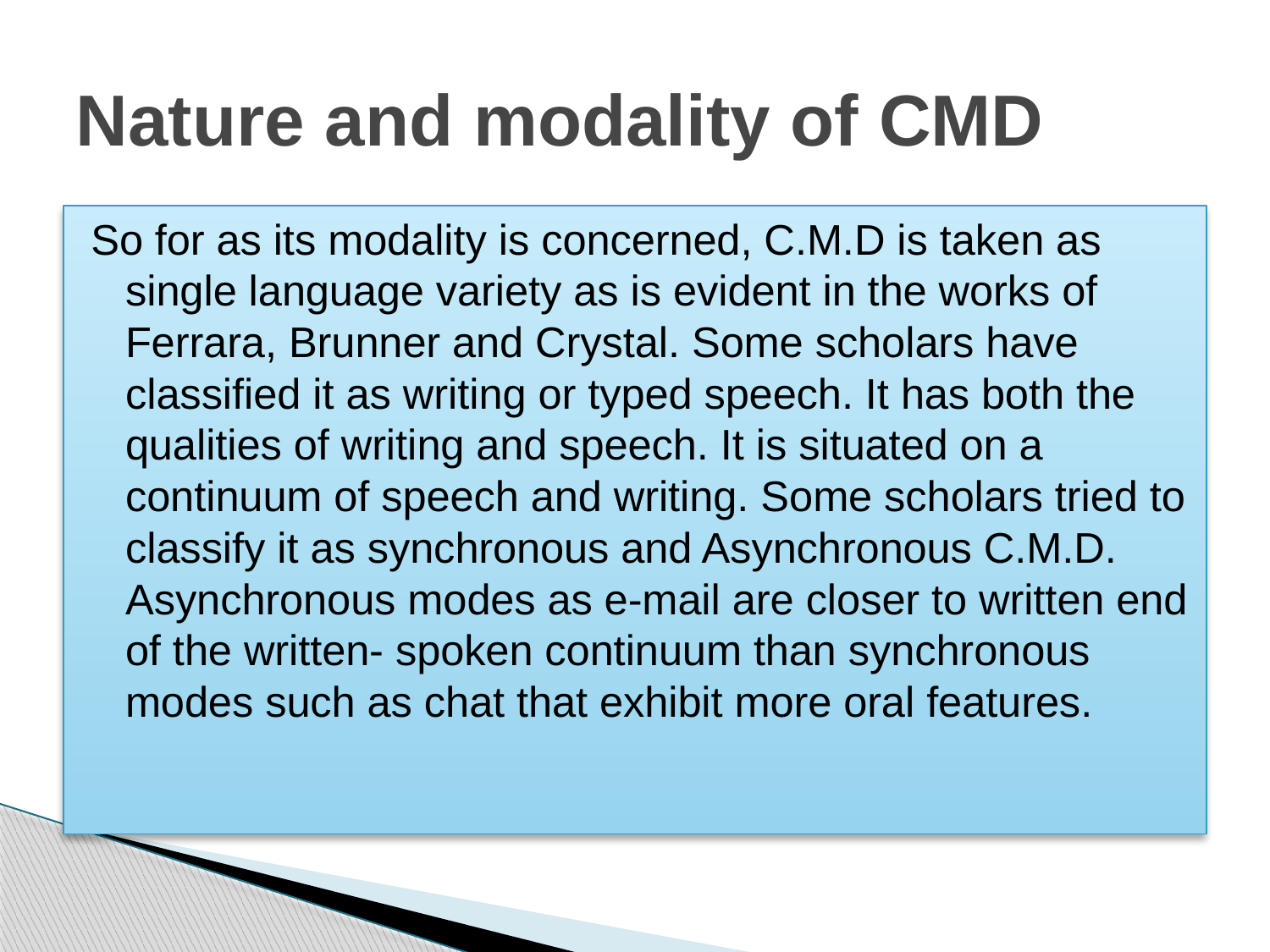

# Nature and modality of CMD
So for as its modality is concerned, C.M.D is taken as single language variety as is evident in the works of  Ferrara, Brunner and Crystal. Some scholars have classified it as writing or typed speech. It has both the qualities of writing and speech. It is situated on a continuum of speech and writing. Some scholars tried to classify it as synchronous and Asynchronous C.M.D. Asynchronous modes as e-mail are closer to written end of the written- spoken continuum than synchronous modes such as chat that exhibit more oral features.